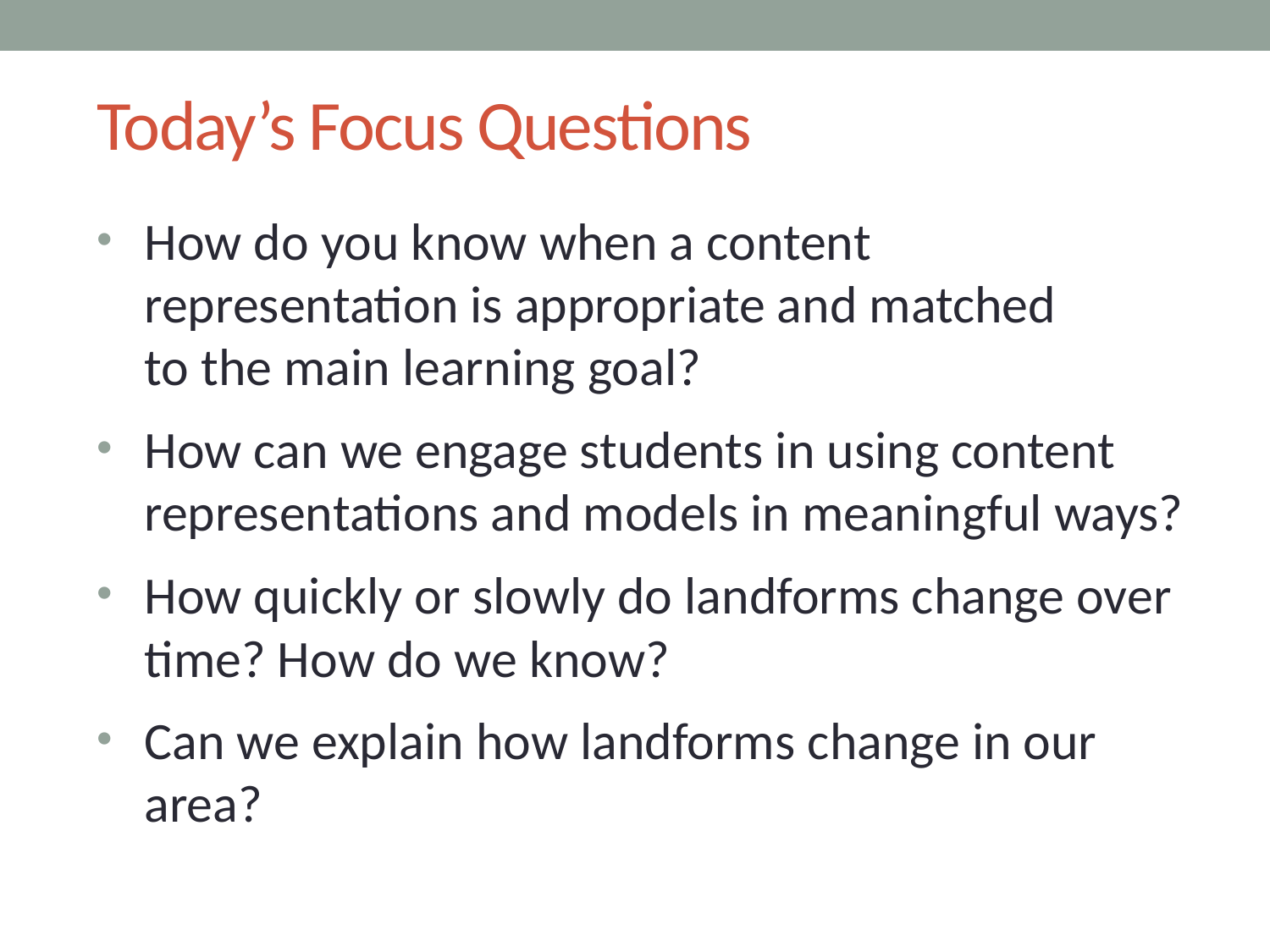

# Today’s Focus Questions
How do you know when a content representation is appropriate and matched
to the main learning goal?
How can we engage students in using content representations and models in meaningful ways?
How quickly or slowly do landforms change over time? How do we know?
Can we explain how landforms change in our area?